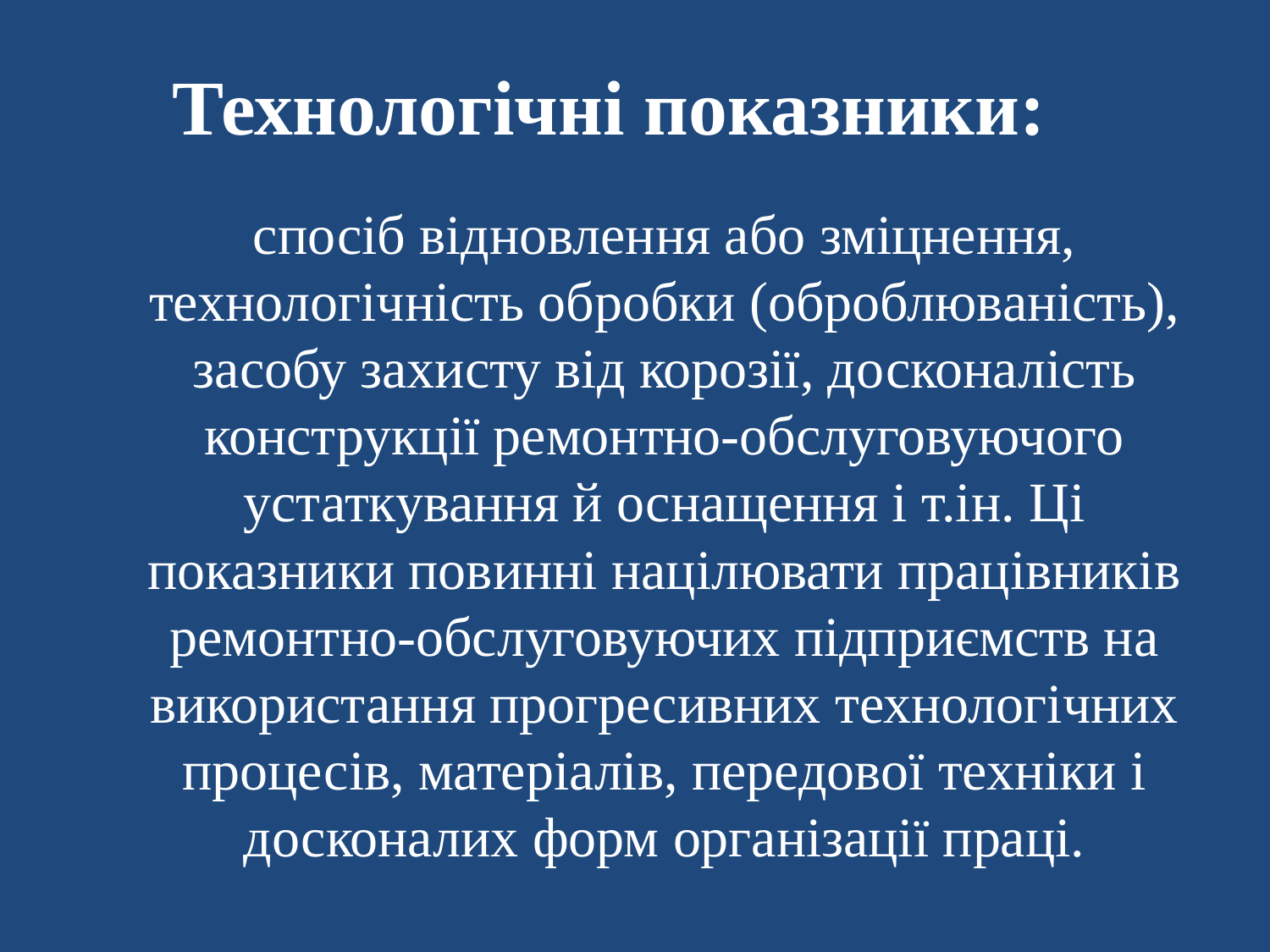

# Технологічні показники:
спосіб відновлення або зміцнення, технологічність обробки (оброблюваність), засобу захисту від корозії, досконалість конструкції ремонтно-обслуговуючого устаткування й оснащення і т.ін. Ці показники повинні націлювати працівників ремонтно-обслуговуючих підприємств на використання прогресивних технологічних процесів, матеріалів, передової техніки і досконалих форм організації праці.